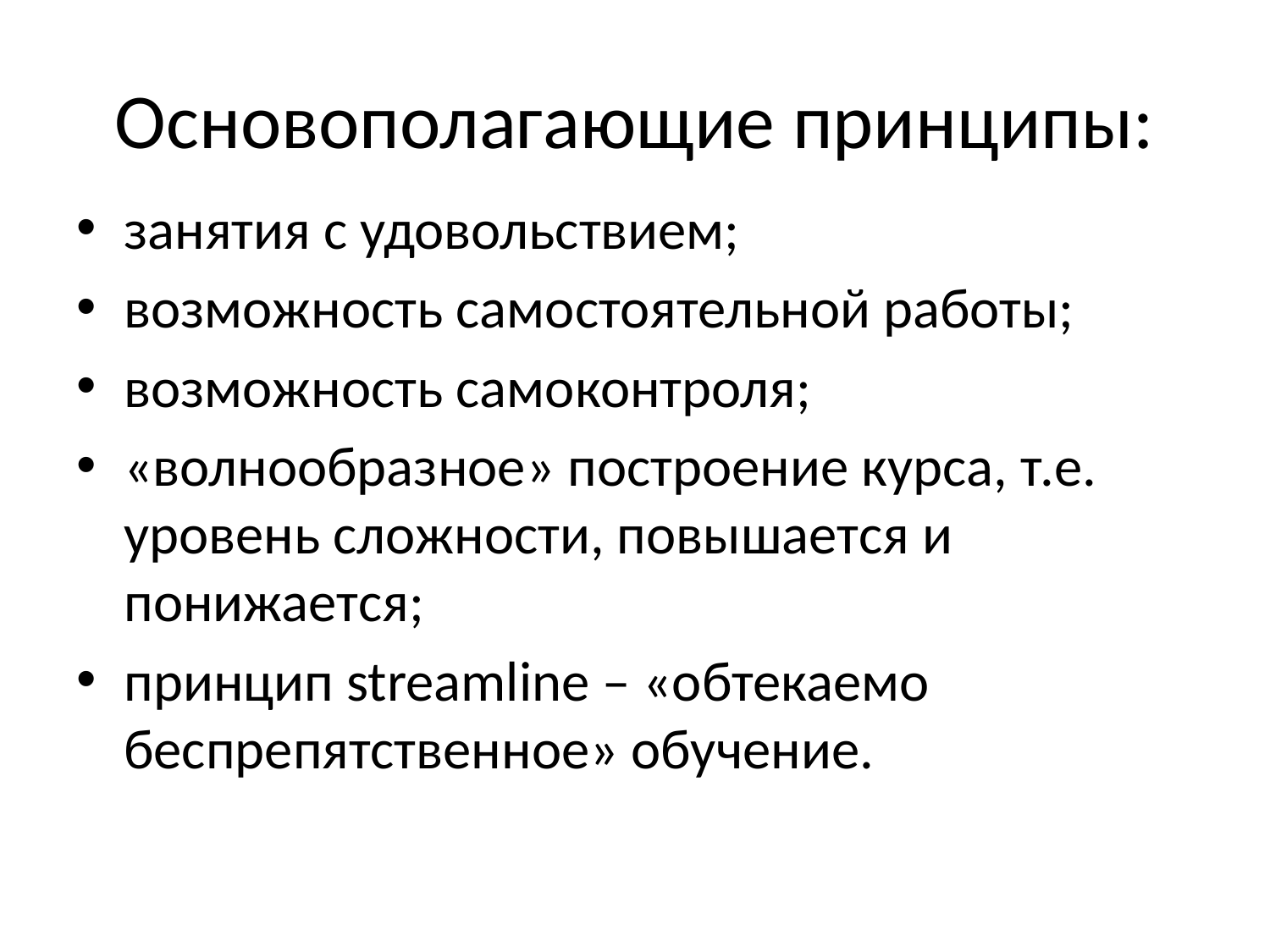

# Основополагающие принципы:
занятия с удовольствием;
возможность самостоятельной работы;
возможность самоконтроля;
«волнообразное» построение курса, т.е. уровень сложности, повышается и понижается;
принцип streamline – «обтекаемо беспрепятственное» обучение.